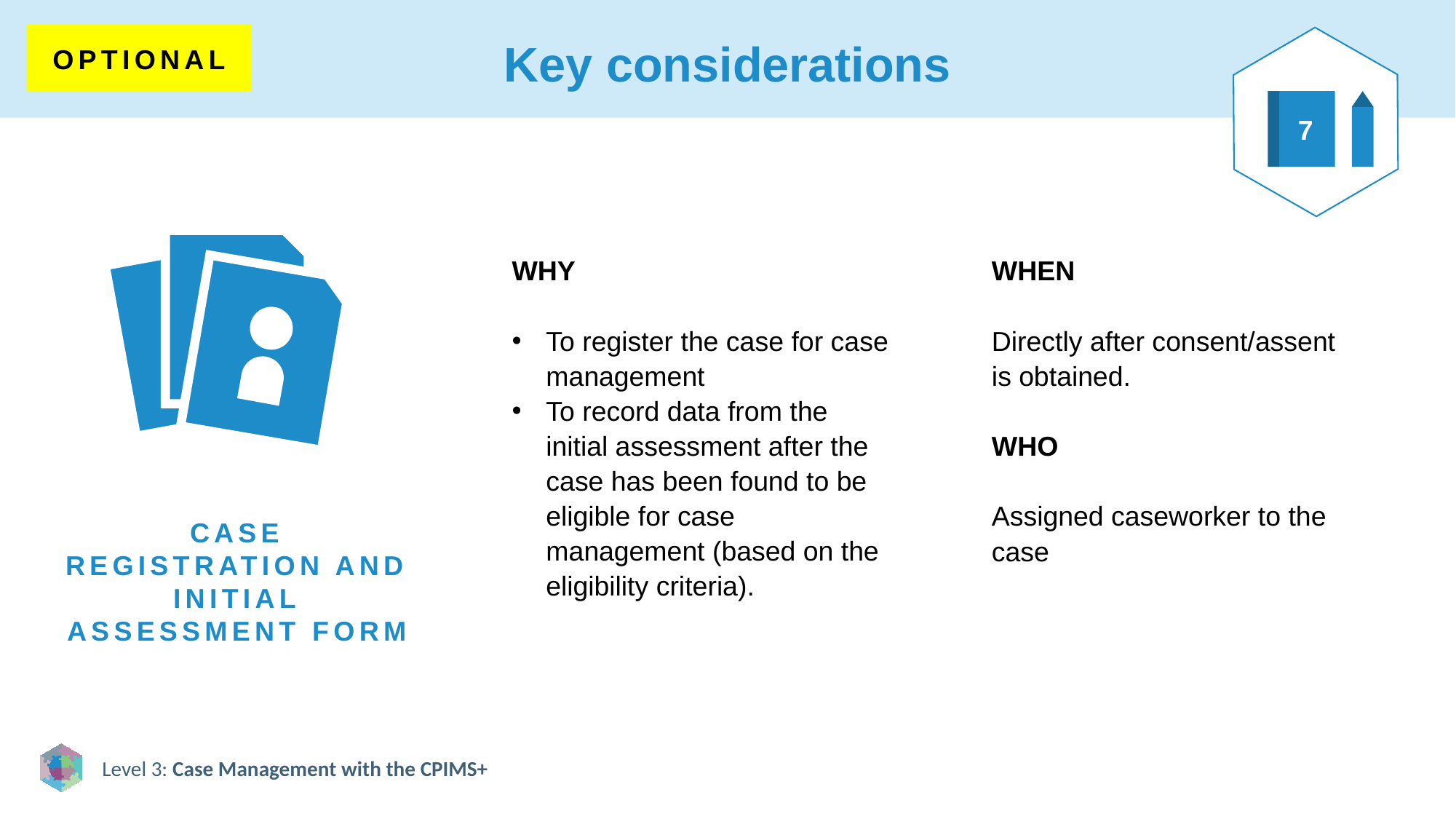

# Key considerations
OPTIONAL

7

WHY

To register the case for case management
To record data from the initial assessment after the case has been found to be eligible for case management (based on the eligibility criteria).
WHEN

Directly after consent/assent is obtained.

WHO

Assigned caseworker to the case
CASE REGISTRATION AND INITIAL ASSESSMENT FORM